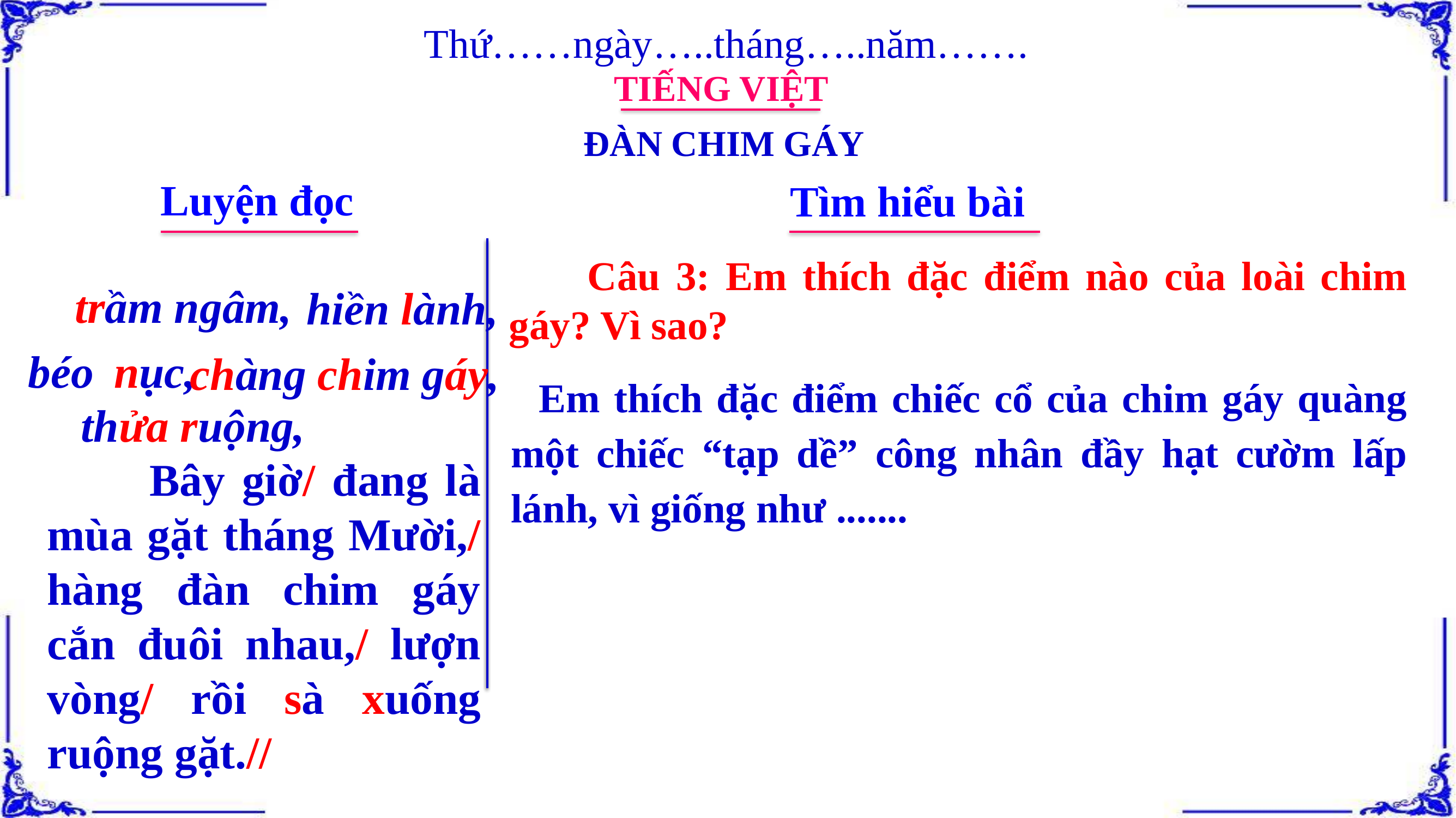

Thứ……ngày…..tháng…..năm…….
TIẾNG VIỆT
ĐÀN CHIM GÁY
Luyện đọc
Tìm hiểu bài
     Câu 3: Em thích đặc điểm nào của loài chim gáy? Vì sao?

trầm ngâm,
hiền lành,
béo nục,
chàng chim gáy,
  Em thích đặc điểm chiếc cổ của chim gáy quàng một chiếc “tạp dề” công nhân đầy hạt cườm lấp lánh, vì giống như .......
thửa ruộng,
      Bây giờ/ đang là mùa gặt tháng Mười,/ hàng đàn chim gáy cắn đuôi nhau,/ lượn vòng/ rồi sà xuống ruộng gặt.//